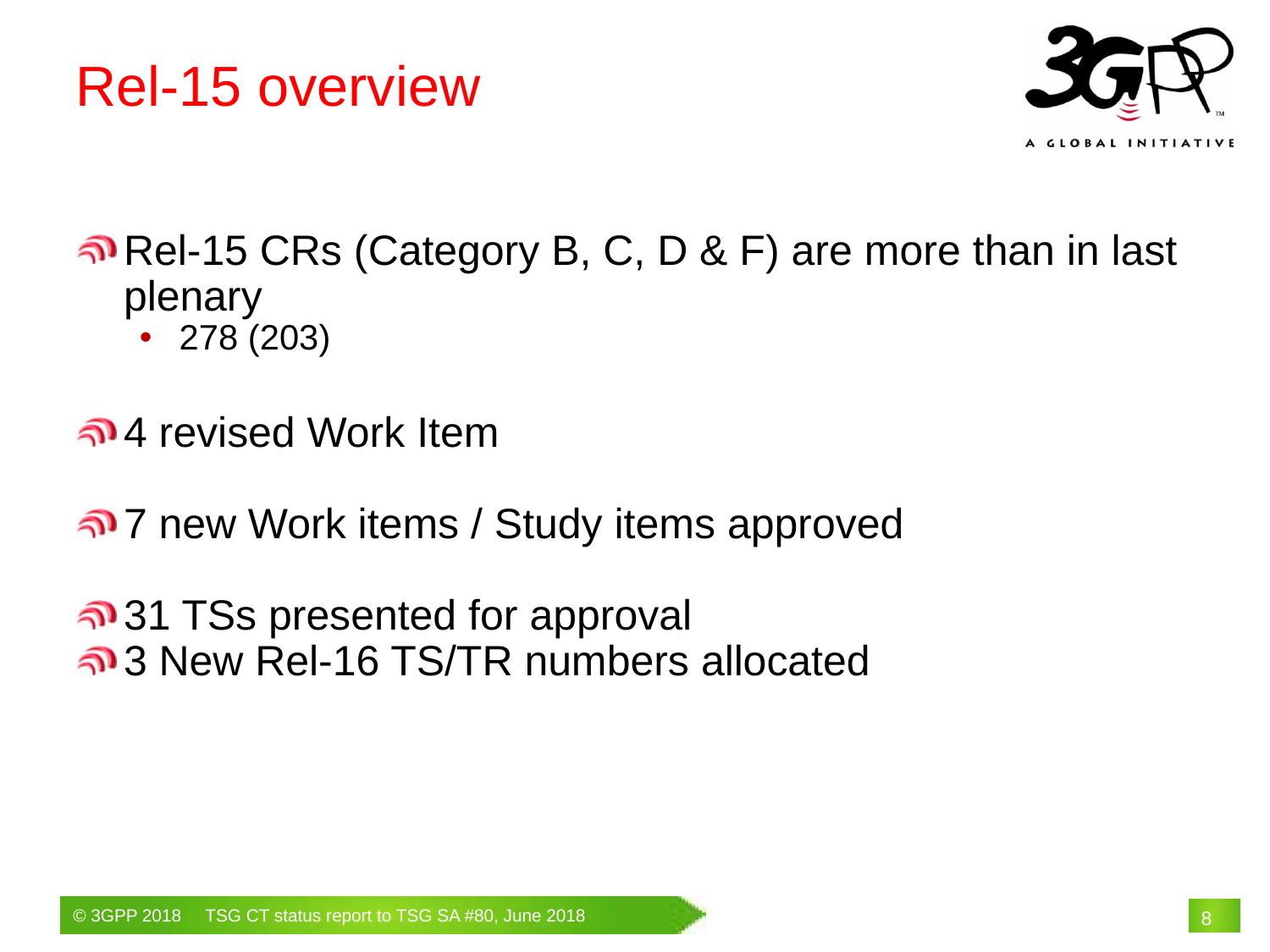

Rel-15 overview

Rel-15 CRs (Category B, C, D & F) are more than in last plenary
278 (203)

4 revised Work Item

7 new Work items / Study items approved

31 TSs presented for approval
3 New Rel-16 TS/TR numbers allocated

# 8